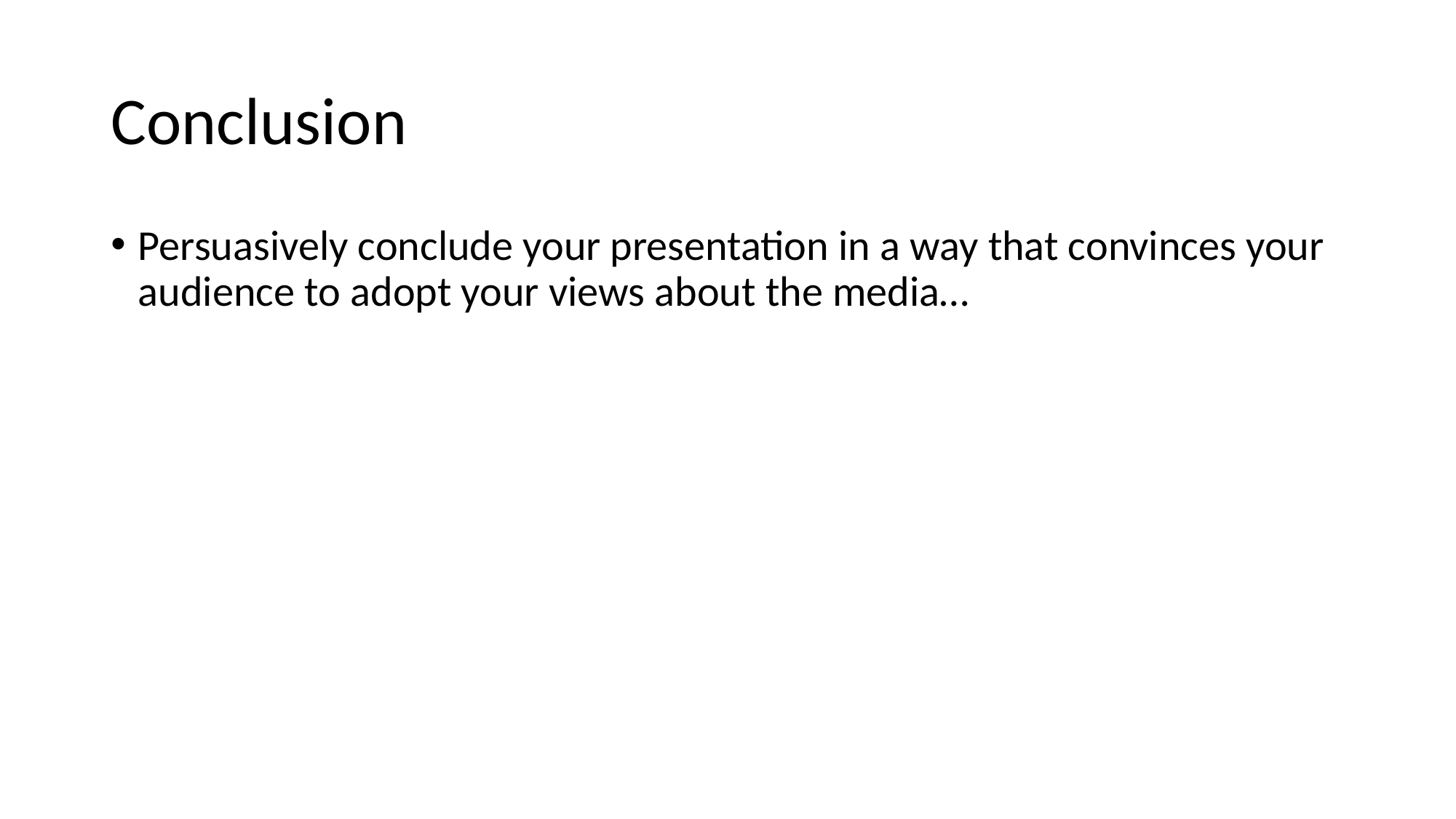

# Conclusion
Persuasively conclude your presentation in a way that convinces your audience to adopt your views about the media…